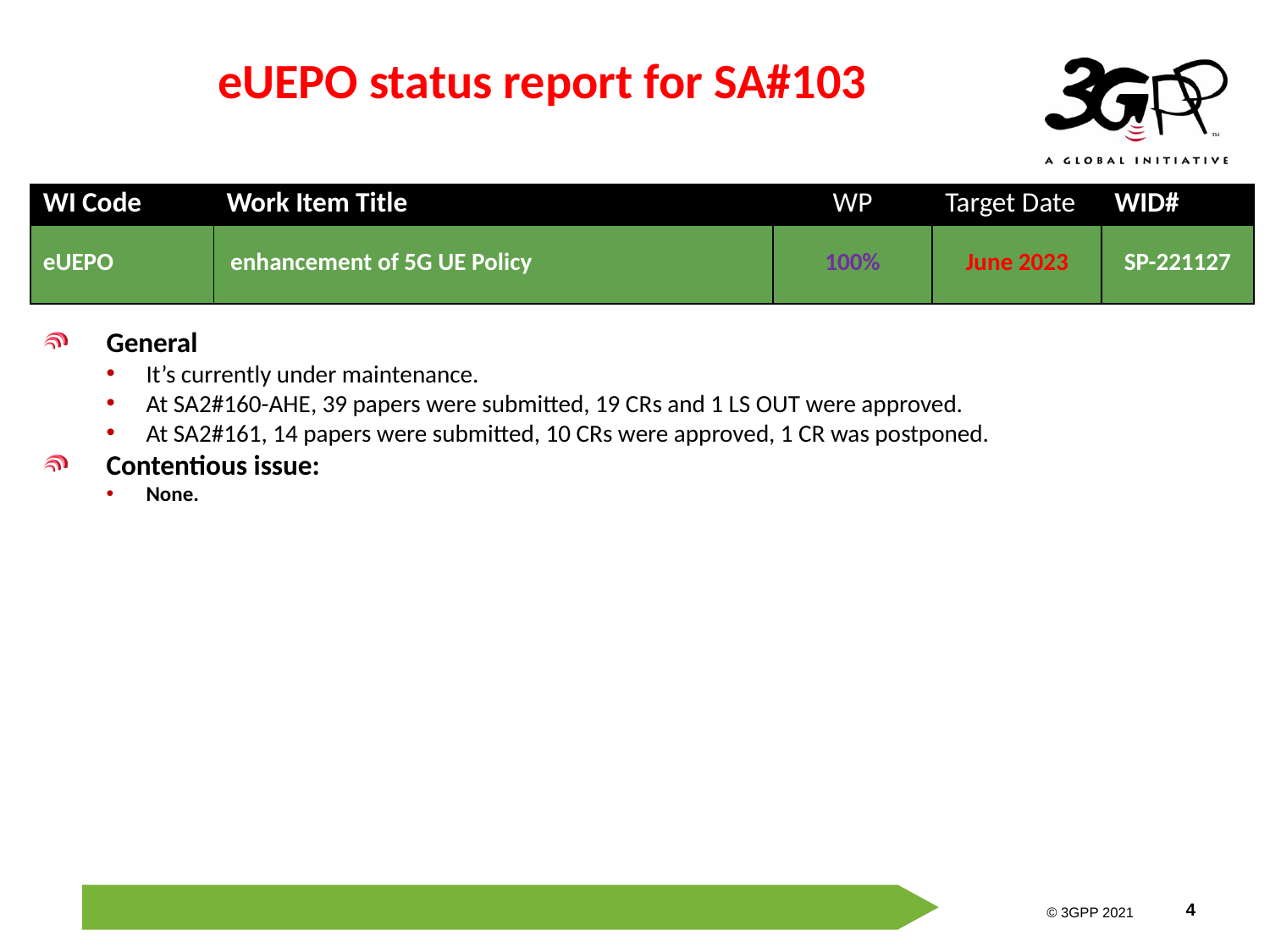

# eUEPO status report for SA#103
| WI Code | Work Item Title | WP | Target Date | WID# |
| --- | --- | --- | --- | --- |
| eUEPO | enhancement of 5G UE Policy | 100% | June 2023 | SP-221127 |
General
It’s currently under maintenance.
At SA2#160-AHE, 39 papers were submitted, 19 CRs and 1 LS OUT were approved.
At SA2#161, 14 papers were submitted, 10 CRs were approved, 1 CR was postponed.
Contentious issue:
None.